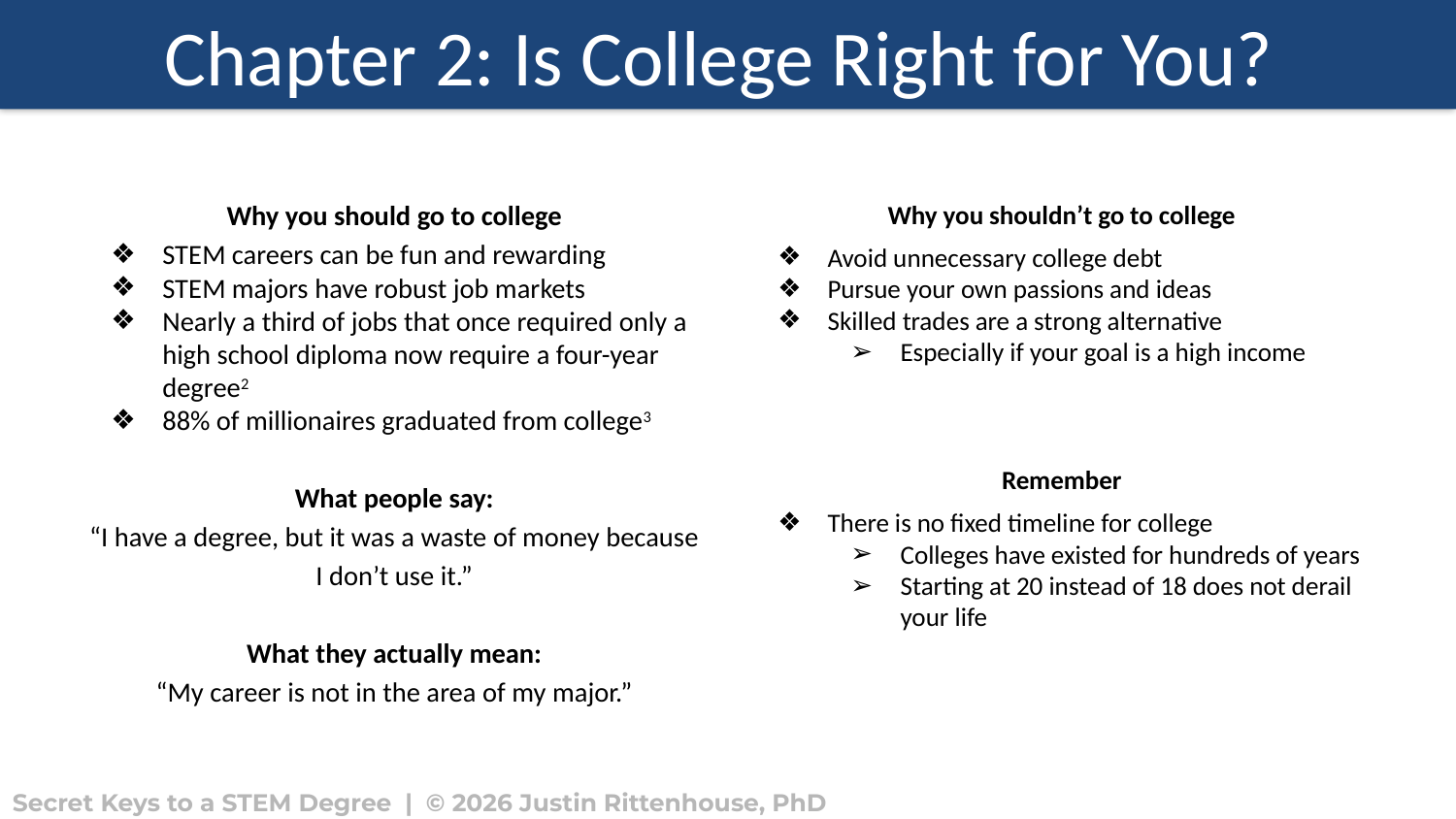

# Chapter 2: Is College Right for You?
Why you should go to college
STEM careers can be fun and rewarding
STEM majors have robust job markets
Nearly a third of jobs that once required only a high school diploma now require a four-year degree2
88% of millionaires graduated from college3

What people say:
“I have a degree, but it was a waste of money because
I don’t use it.”

What they actually mean:
“My career is not in the area of my major.”
Why you shouldn’t go to college
Avoid unnecessary college debt
Pursue your own passions and ideas
Skilled trades are a strong alternative
Especially if your goal is a high income

Remember
There is no fixed timeline for college
Colleges have existed for hundreds of years
Starting at 20 instead of 18 does not derail your life